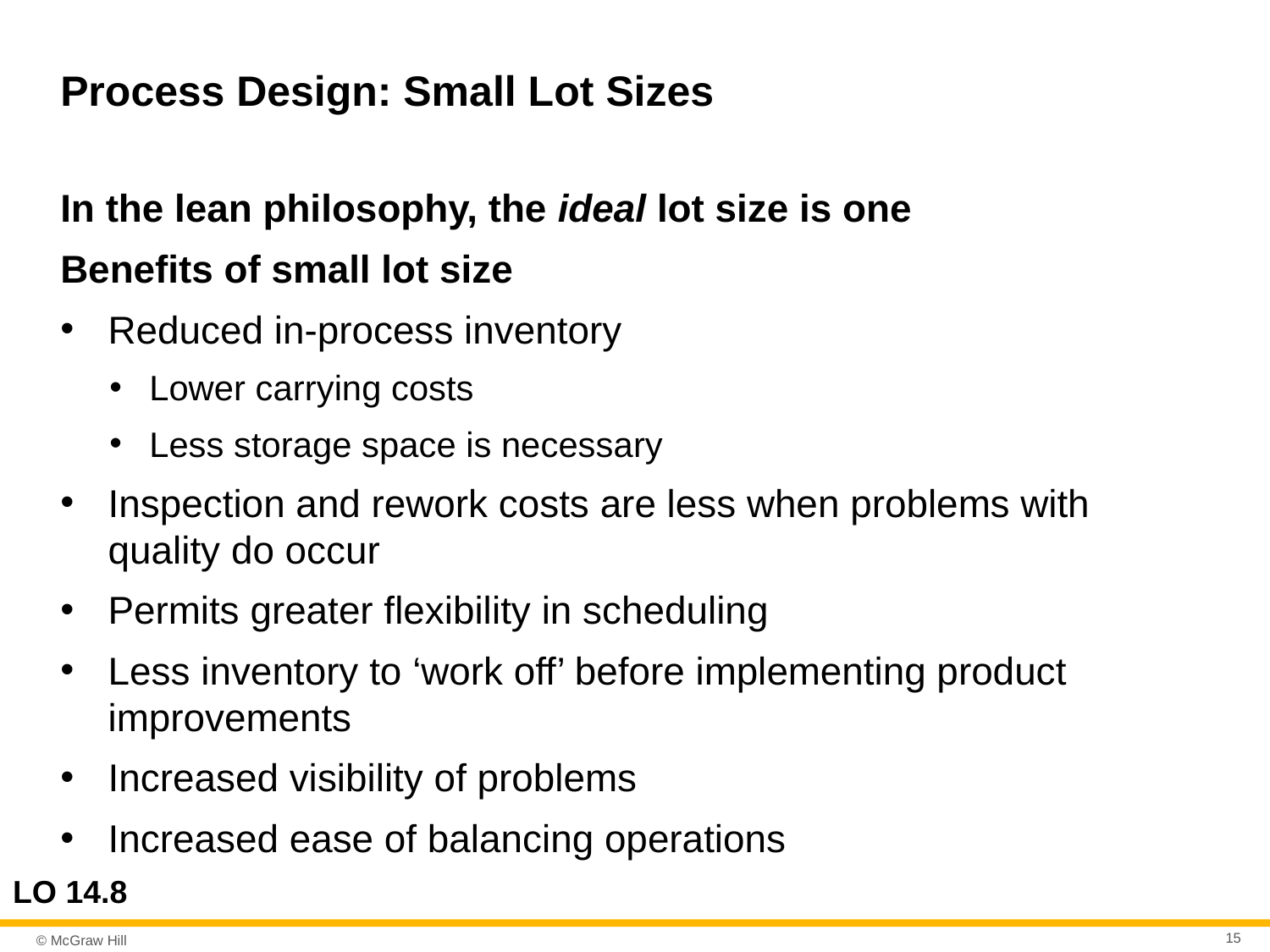

# Process Design: Small Lot Sizes
In the lean philosophy, the ideal lot size is one
Benefits of small lot size
Reduced in-process inventory
Lower carrying costs
Less storage space is necessary
Inspection and rework costs are less when problems with quality do occur
Permits greater flexibility in scheduling
Less inventory to ‘work off’ before implementing product improvements
Increased visibility of problems
Increased ease of balancing operations
LO 14.8